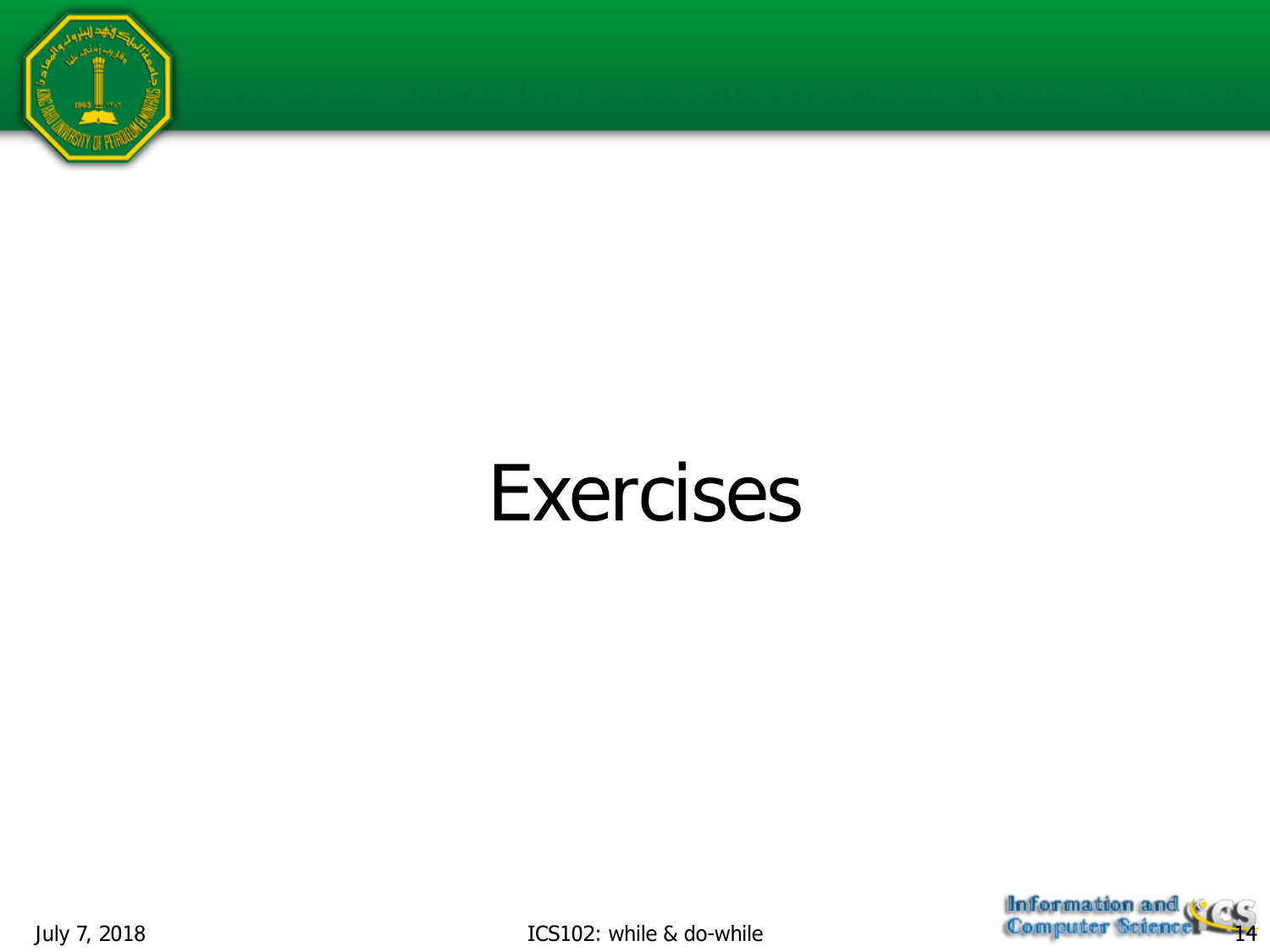

Exercises
July 7, 2018
ICS102: while & do-while
14